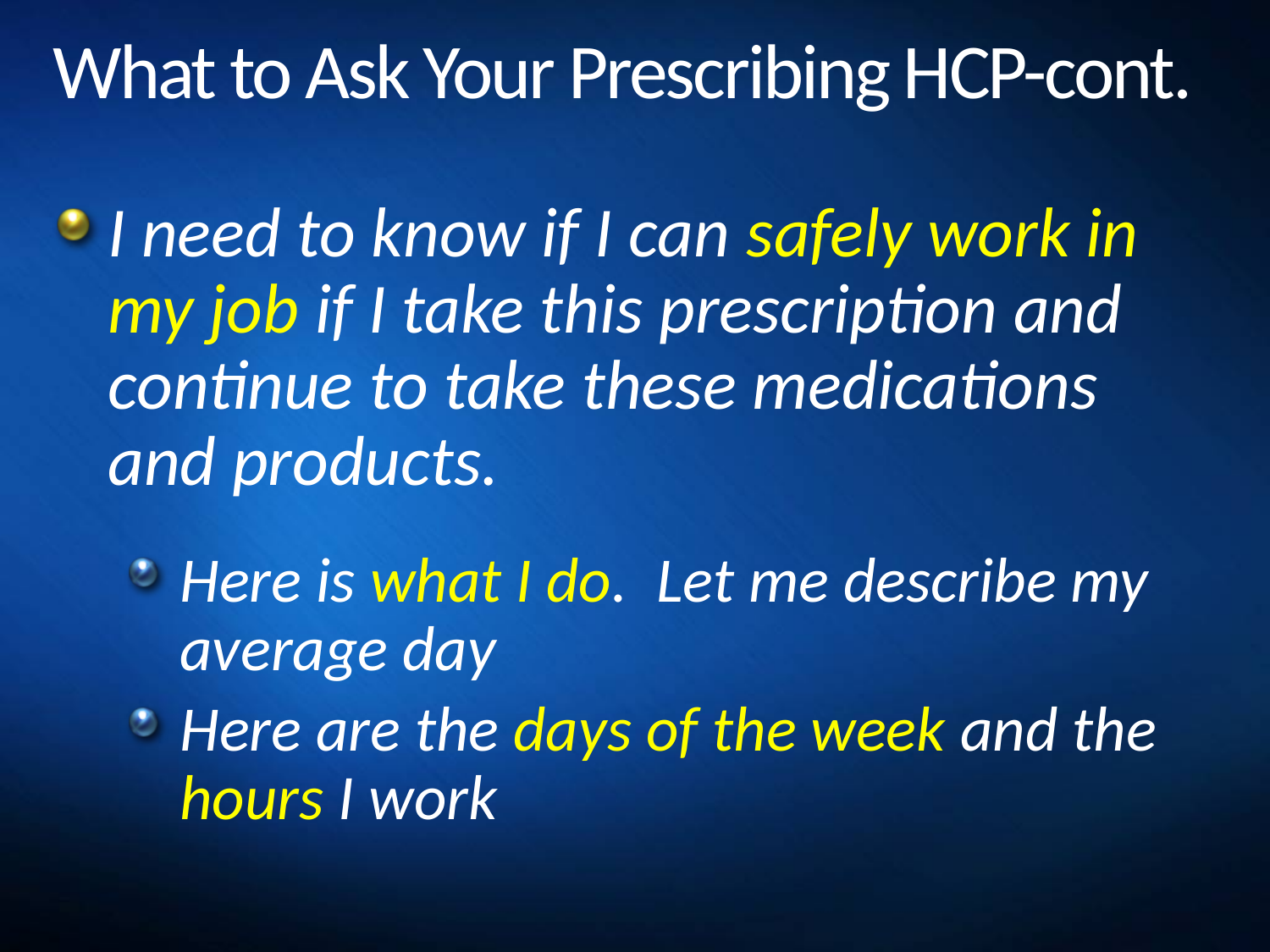

# What to Ask Your Prescribing HCP-cont.
I need to know if I can safely work in my job if I take this prescription and continue to take these medications and products.

Here is what I do.  Let me describe my average day
Here are the days of the week and the hours I work